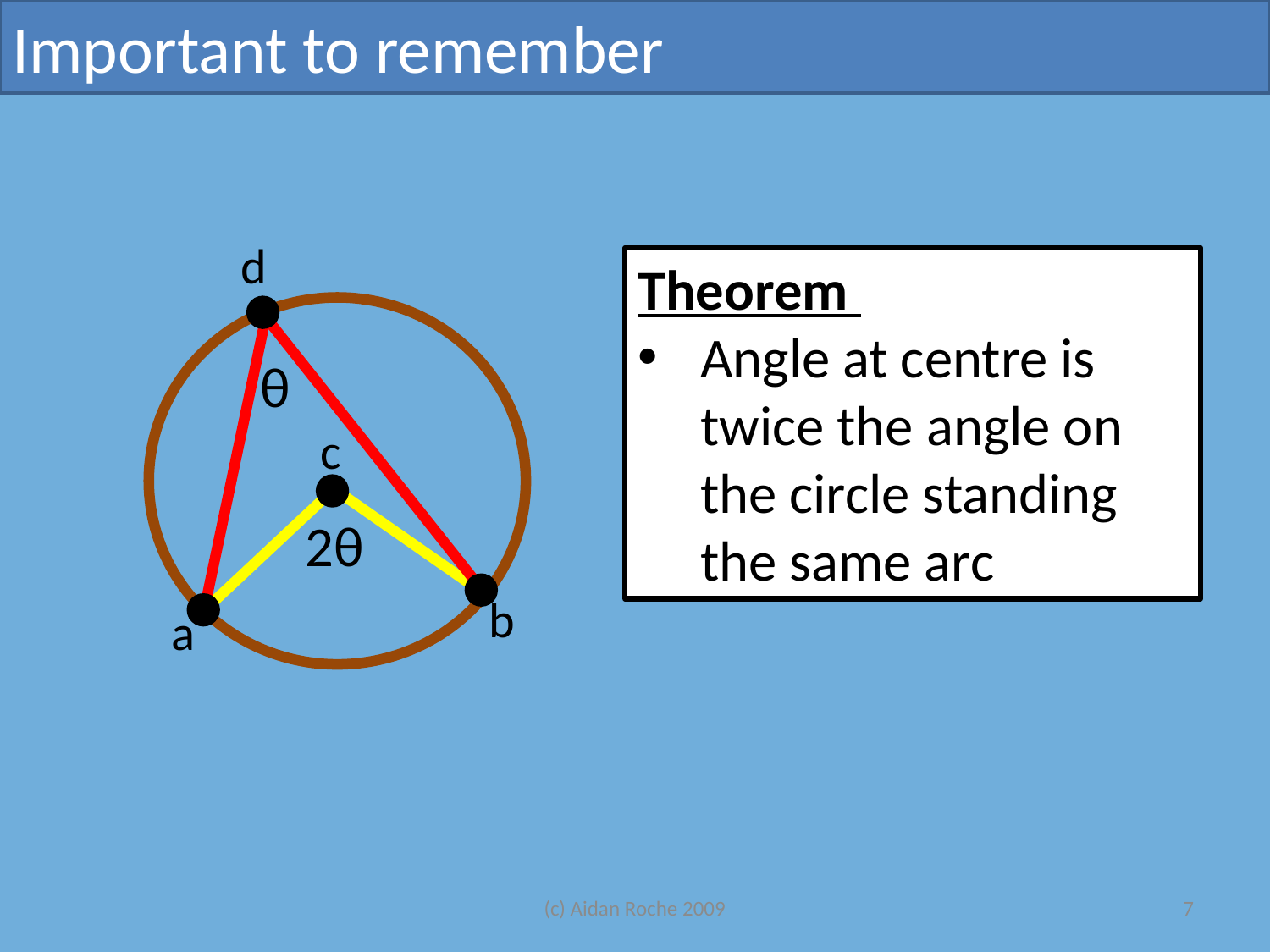

Important to remember
d
Theorem
Angle at centre is twice the angle on the circle standing the same arc

θ
c

2θ

b
a

(c) Aidan Roche 2009
7